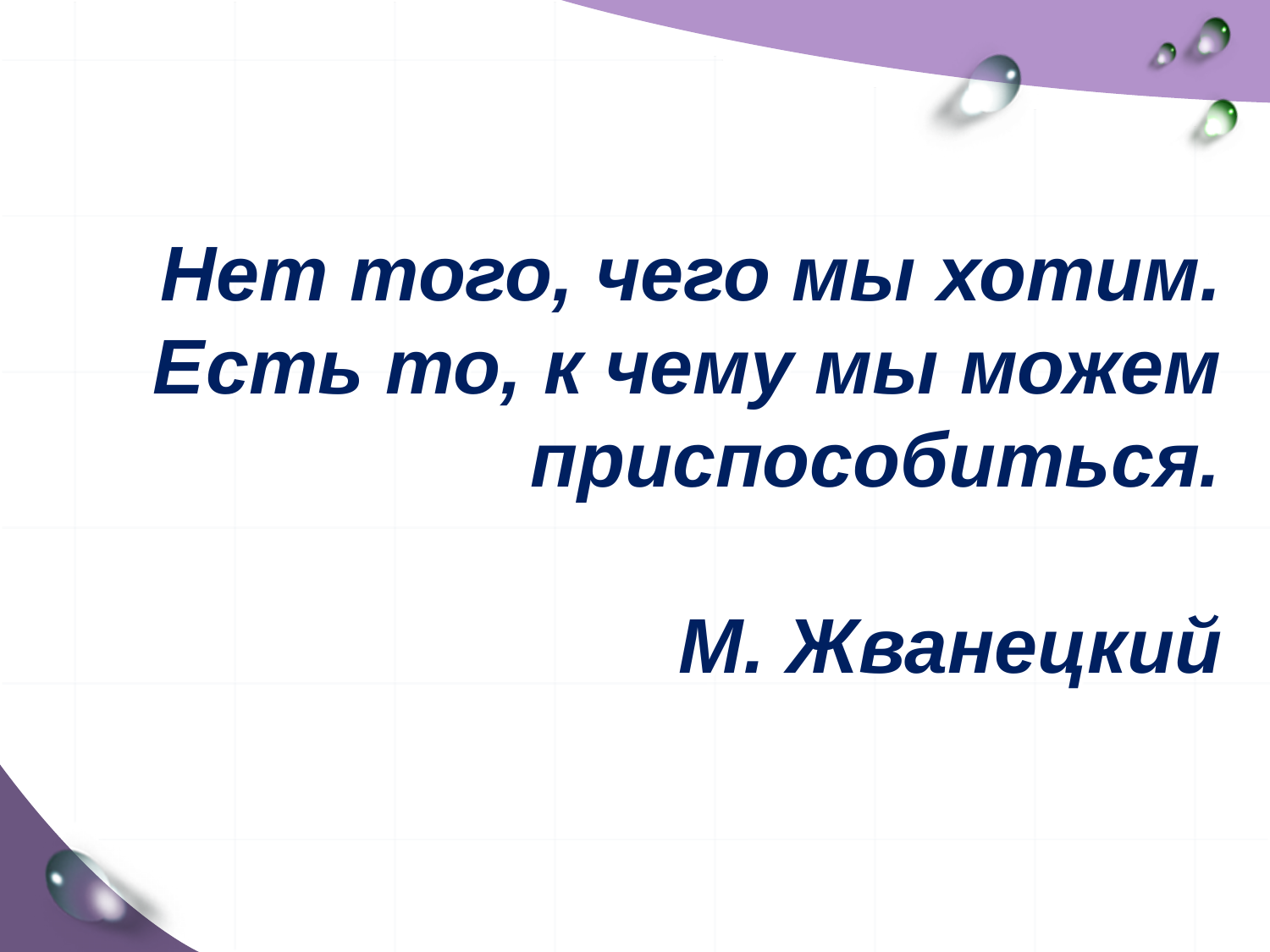

# Нет того, чего мы хотим. Есть то, к чему мы можем приспособиться. М. Жванецкий